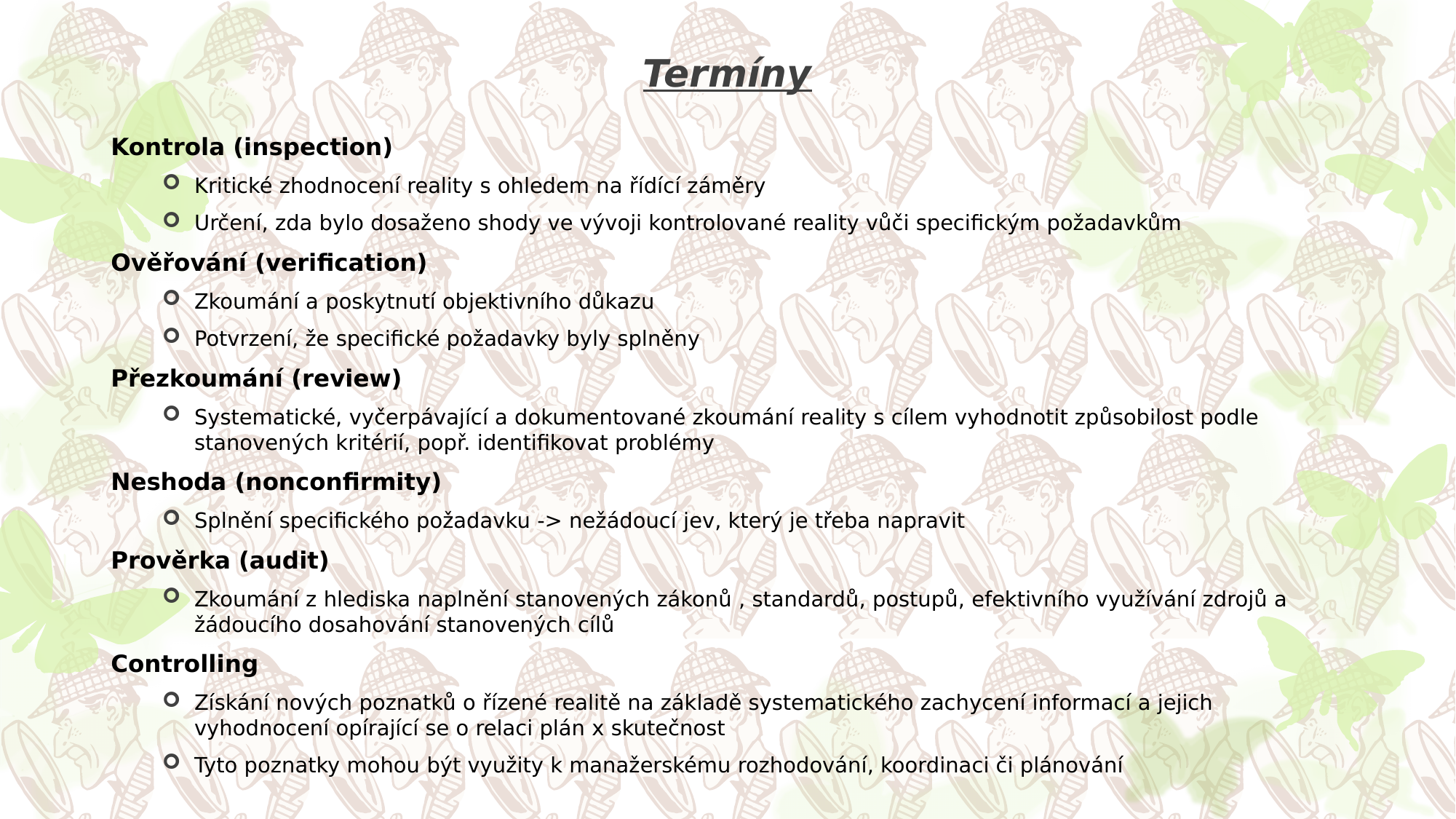

# Termíny
Kontrola (inspection)
Kritické zhodnocení reality s ohledem na řídící záměry
Určení, zda bylo dosaženo shody ve vývoji kontrolované reality vůči specifickým požadavkům
Ověřování (verification)
Zkoumání a poskytnutí objektivního důkazu
Potvrzení, že specifické požadavky byly splněny
Přezkoumání (review)
Systematické, vyčerpávající a dokumentované zkoumání reality s cílem vyhodnotit způsobilost podle stanovených kritérií, popř. identifikovat problémy
Neshoda (nonconfirmity)
Splnění specifického požadavku -> nežádoucí jev, který je třeba napravit
Prověrka (audit)
Zkoumání z hlediska naplnění stanovených zákonů , standardů, postupů, efektivního využívání zdrojů a žádoucího dosahování stanovených cílů
Controlling
Získání nových poznatků o řízené realitě na základě systematického zachycení informací a jejich vyhodnocení opírající se o relaci plán x skutečnost
Tyto poznatky mohou být využity k manažerskému rozhodování, koordinaci či plánování